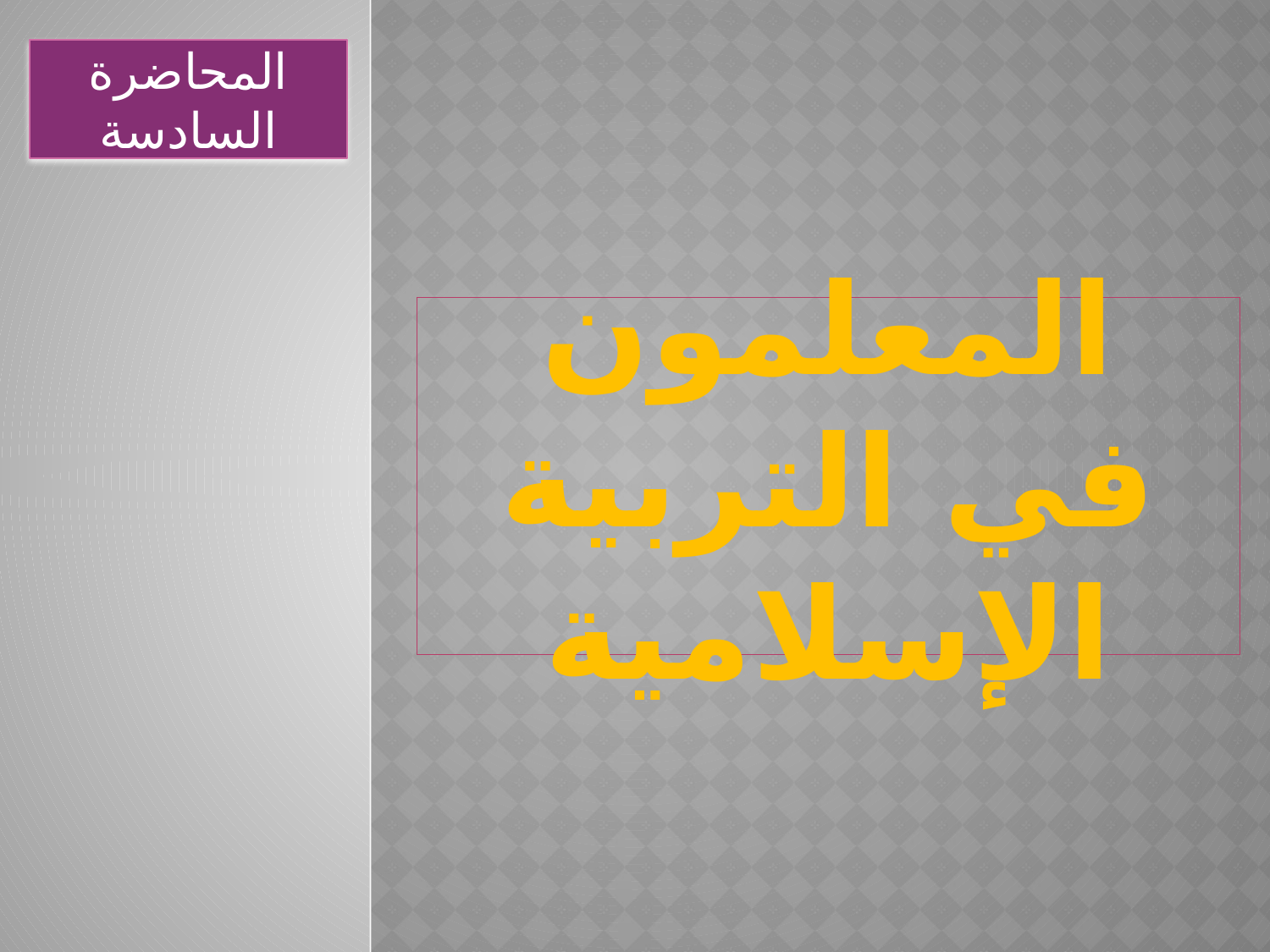

المحاضرة السادسة
# المعلمون في التربية الإسلامية